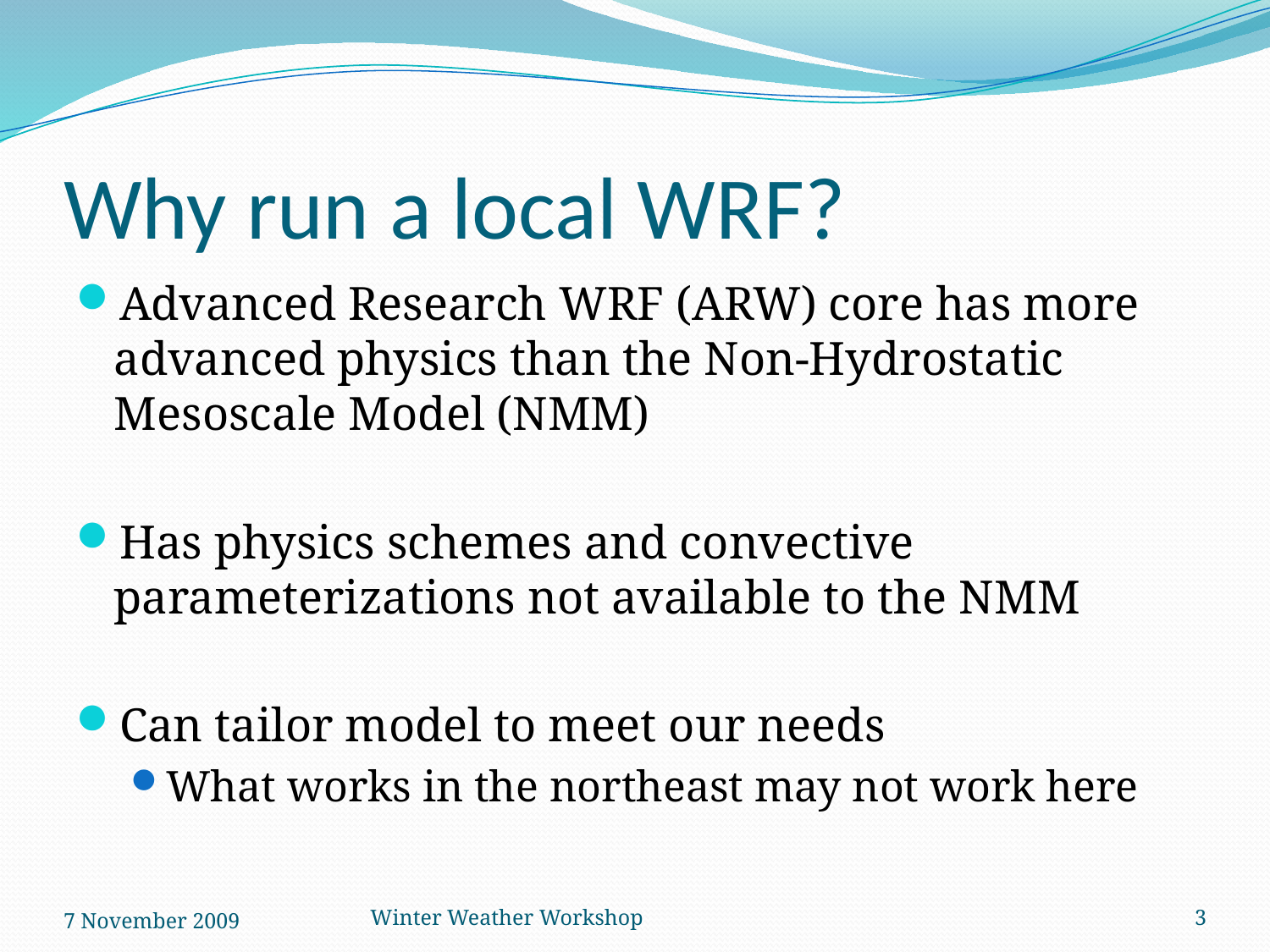

# Why run a local WRF?
Advanced Research WRF (ARW) core has more advanced physics than the Non-Hydrostatic Mesoscale Model (NMM)

Has physics schemes and convective parameterizations not available to the NMM

Can tailor model to meet our needs
What works in the northeast may not work here
7 November 2009
Winter Weather Workshop
3